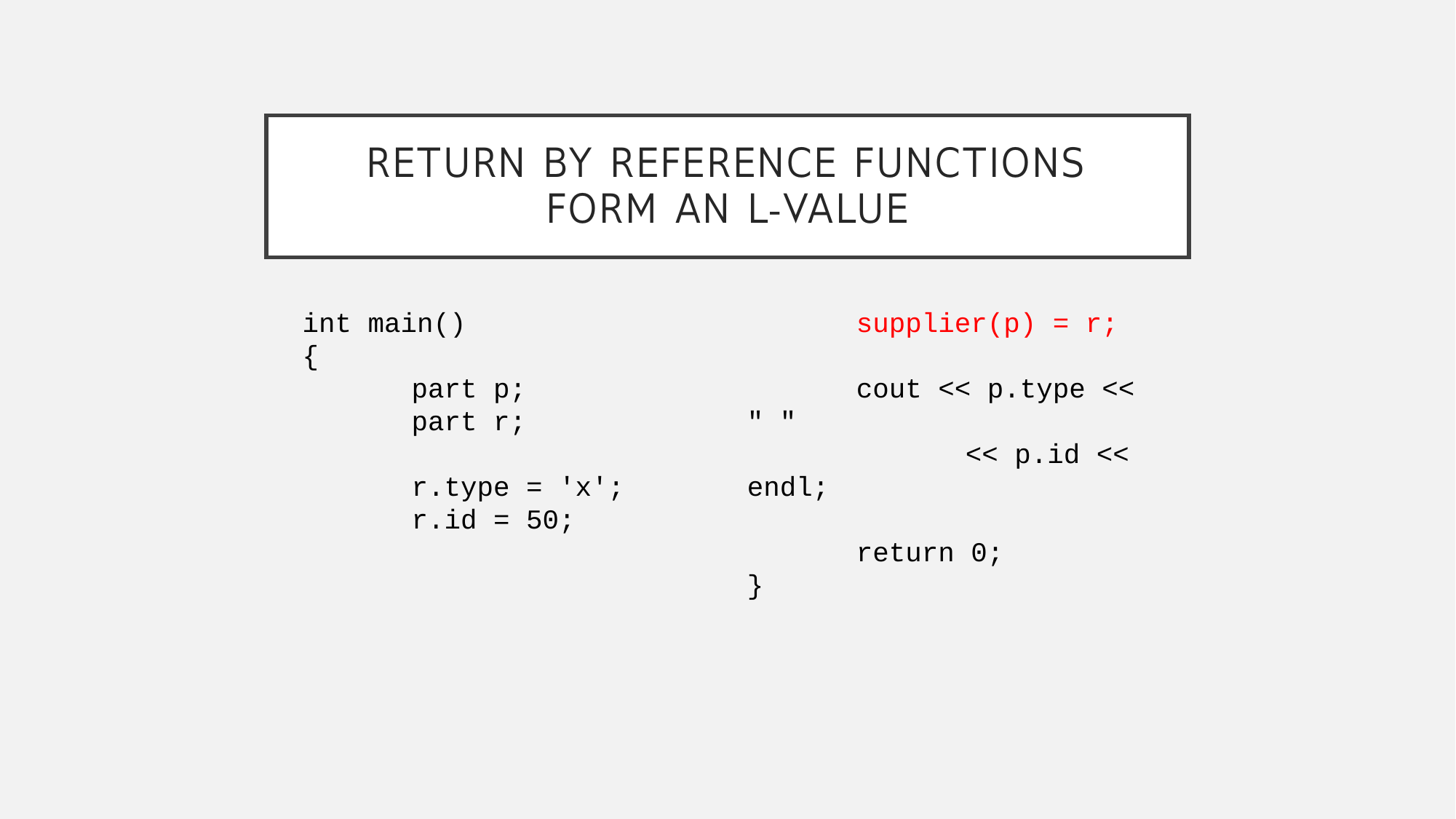

# Return By Reference Functions form an l-value
int main()
{
	part p;
	part r;

	r.type = 'x';
	r.id = 50;
	supplier(p) = r;

	cout << p.type << " "
		<< p.id << endl;

	return 0;
}